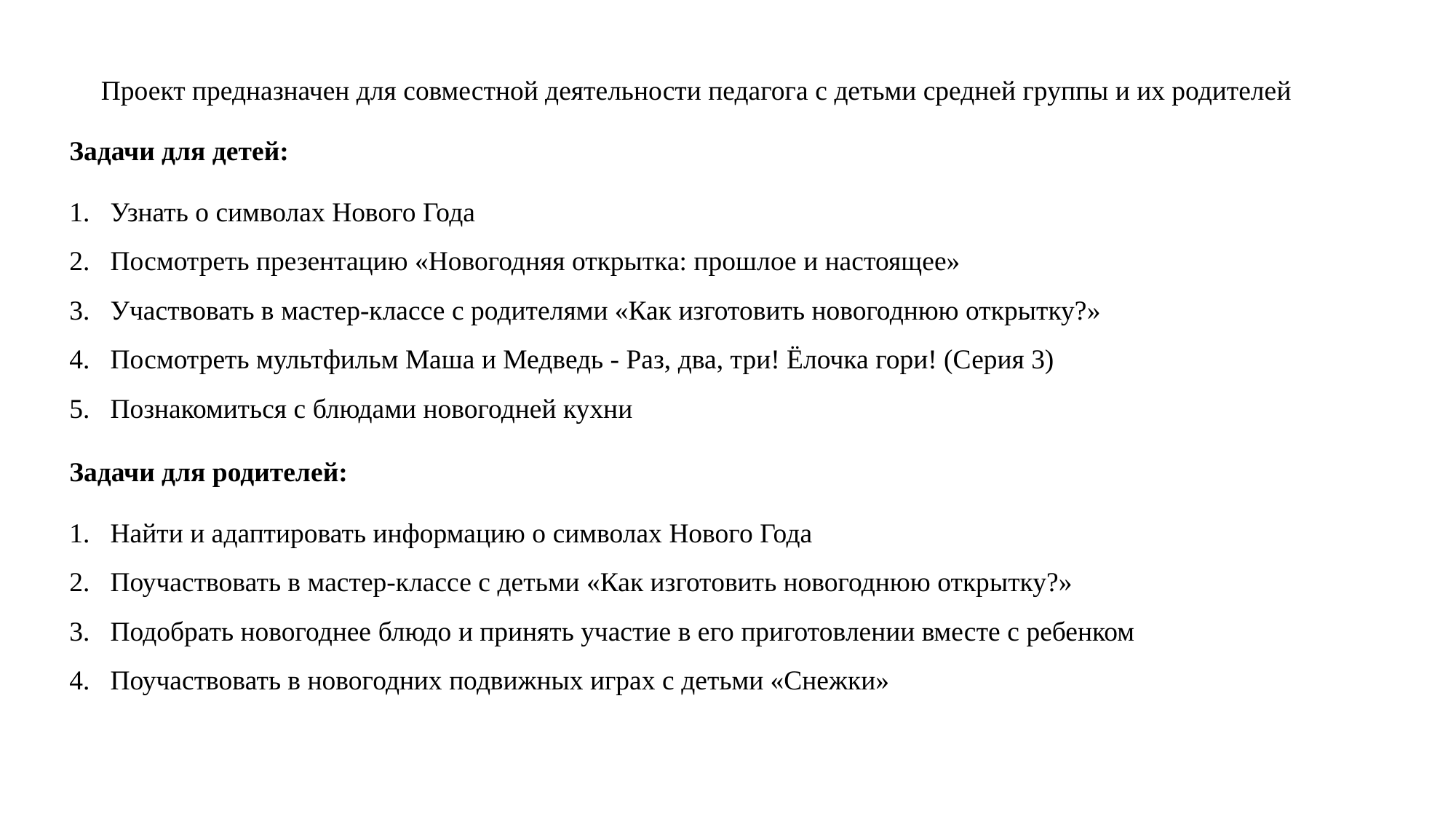

Проект предназначен для совместной деятельности педагога с детьми средней группы и их родителей
Задачи для детей:
Узнать о символах Нового Года
Посмотреть презентацию «Новогодняя открытка: прошлое и настоящее»
Участвовать в мастер-классе с родителями «Как изготовить новогоднюю открытку?»
Посмотреть мультфильм Маша и Медведь - Раз, два, три! Ёлочка гори! (Серия 3)
Познакомиться с блюдами новогодней кухни
Задачи для родителей:
Найти и адаптировать информацию о символах Нового Года
Поучаствовать в мастер-классе с детьми «Как изготовить новогоднюю открытку?»
Подобрать новогоднее блюдо и принять участие в его приготовлении вместе с ребенком
Поучаствовать в новогодних подвижных играх с детьми «Снежки»